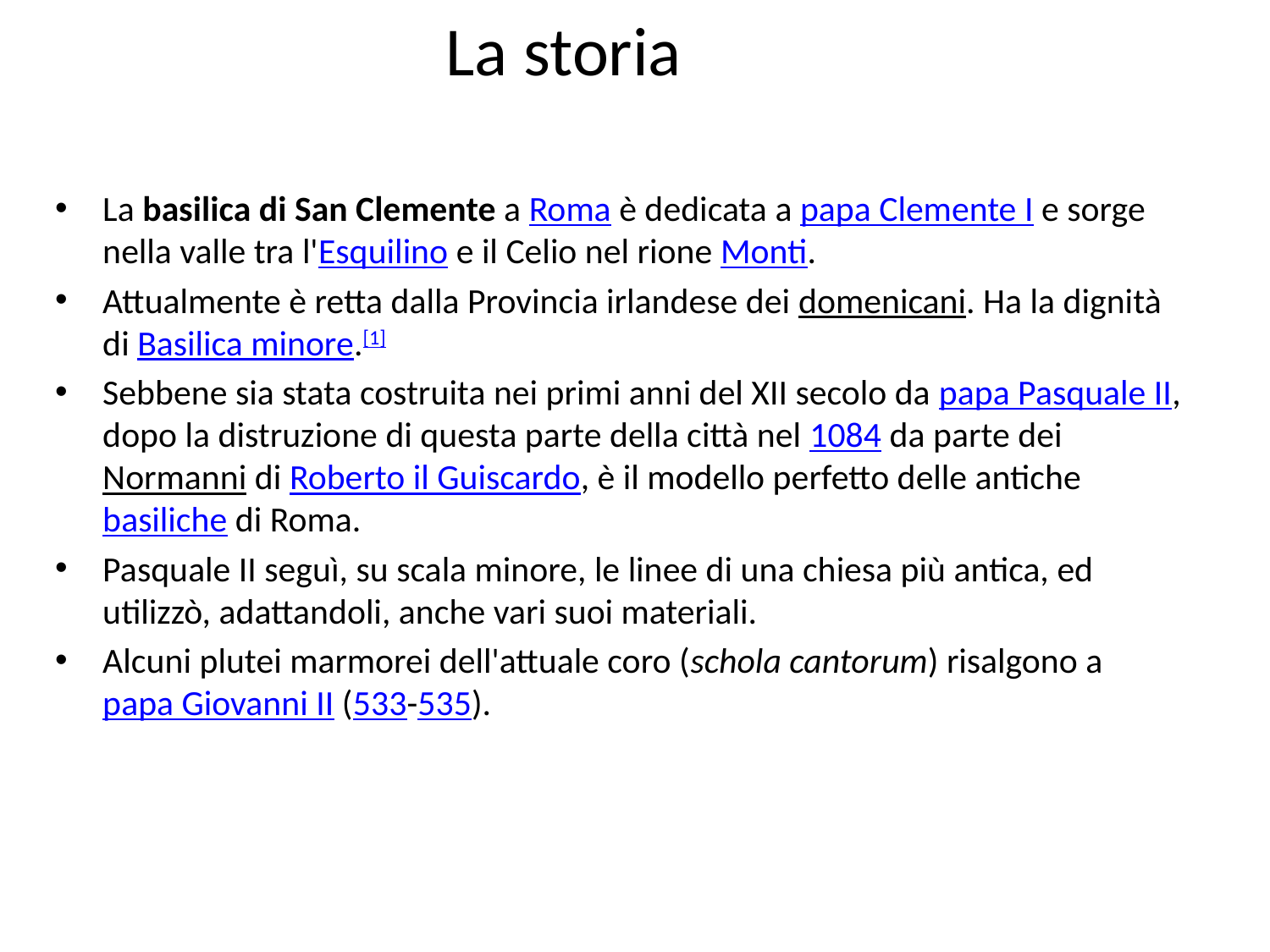

# La storia
La basilica di San Clemente a Roma è dedicata a papa Clemente I e sorge nella valle tra l'Esquilino e il Celio nel rione Monti.
Attualmente è retta dalla Provincia irlandese dei domenicani. Ha la dignità di Basilica minore.[1]
Sebbene sia stata costruita nei primi anni del XII secolo da papa Pasquale II, dopo la distruzione di questa parte della città nel 1084 da parte dei Normanni di Roberto il Guiscardo, è il modello perfetto delle antiche basiliche di Roma.
Pasquale II seguì, su scala minore, le linee di una chiesa più antica, ed utilizzò, adattandoli, anche vari suoi materiali.
Alcuni plutei marmorei dell'attuale coro (schola cantorum) risalgono a papa Giovanni II (533-535).